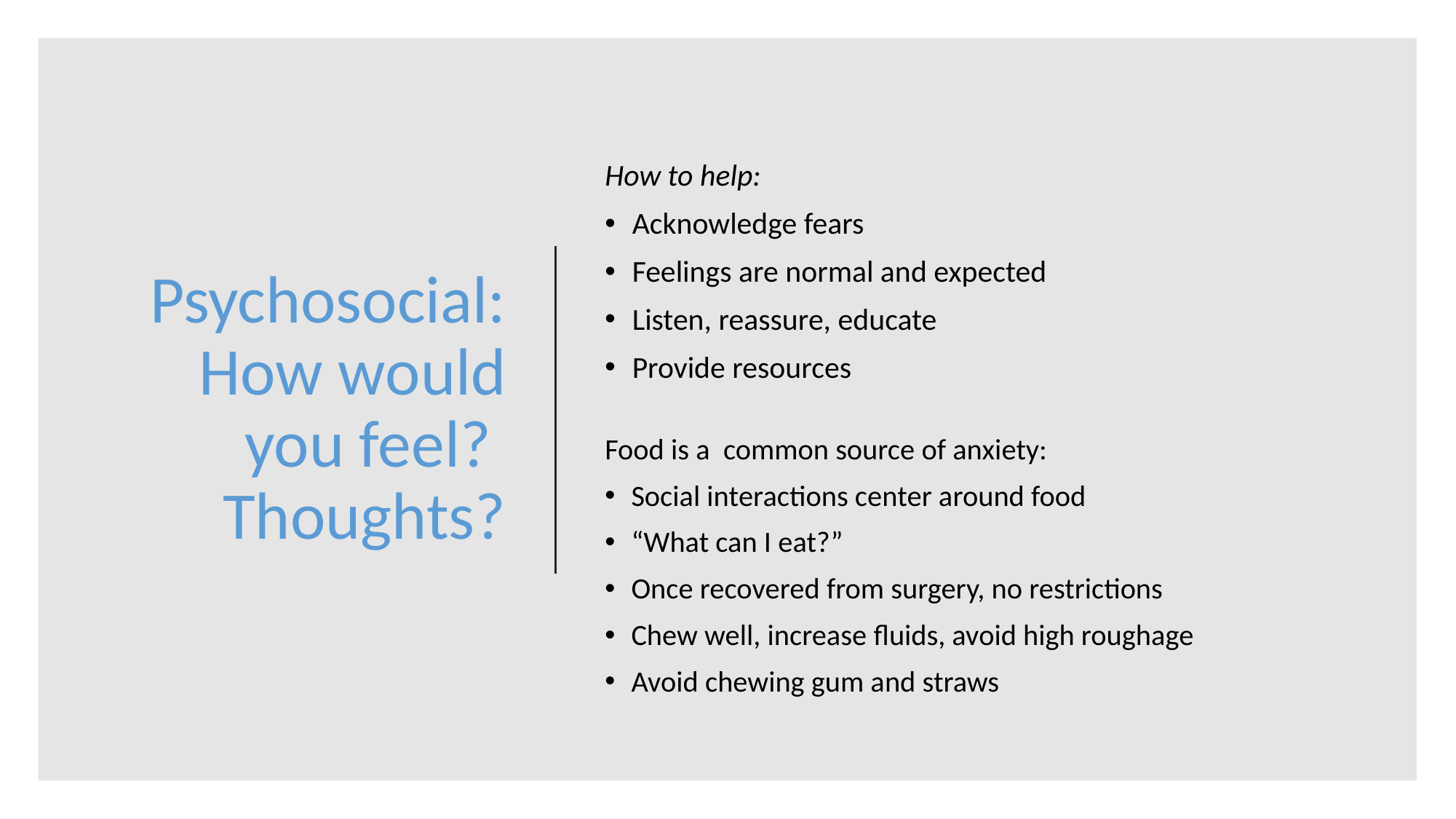

# Psychosocial: How would you feel? Thoughts?
How to help:
Acknowledge fears
Feelings are normal and expected
Listen, reassure, educate
Provide resources
Food is a  common source of anxiety:
Social interactions center around food
“What can I eat?”
Once recovered from surgery, no restrictions
Chew well, increase fluids, avoid high roughage
Avoid chewing gum and straws